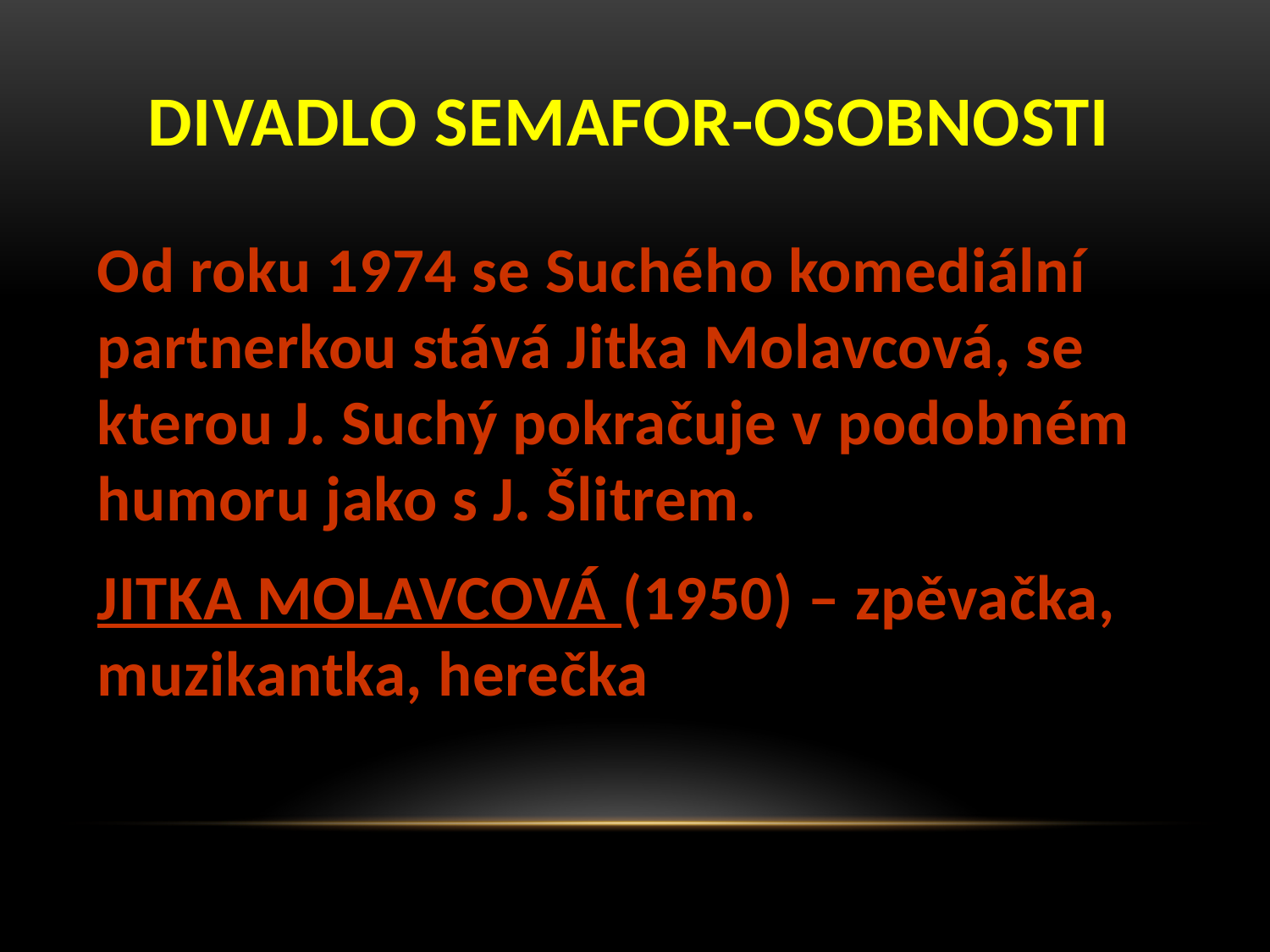

# Divadlo Semafor-osobnosti
Od roku 1974 se Suchého komediální partnerkou stává Jitka Molavcová, se kterou J. Suchý pokračuje v podobném humoru jako s J. Šlitrem.
JITKA MOLAVCOVÁ (1950) – zpěvačka, muzikantka, herečka